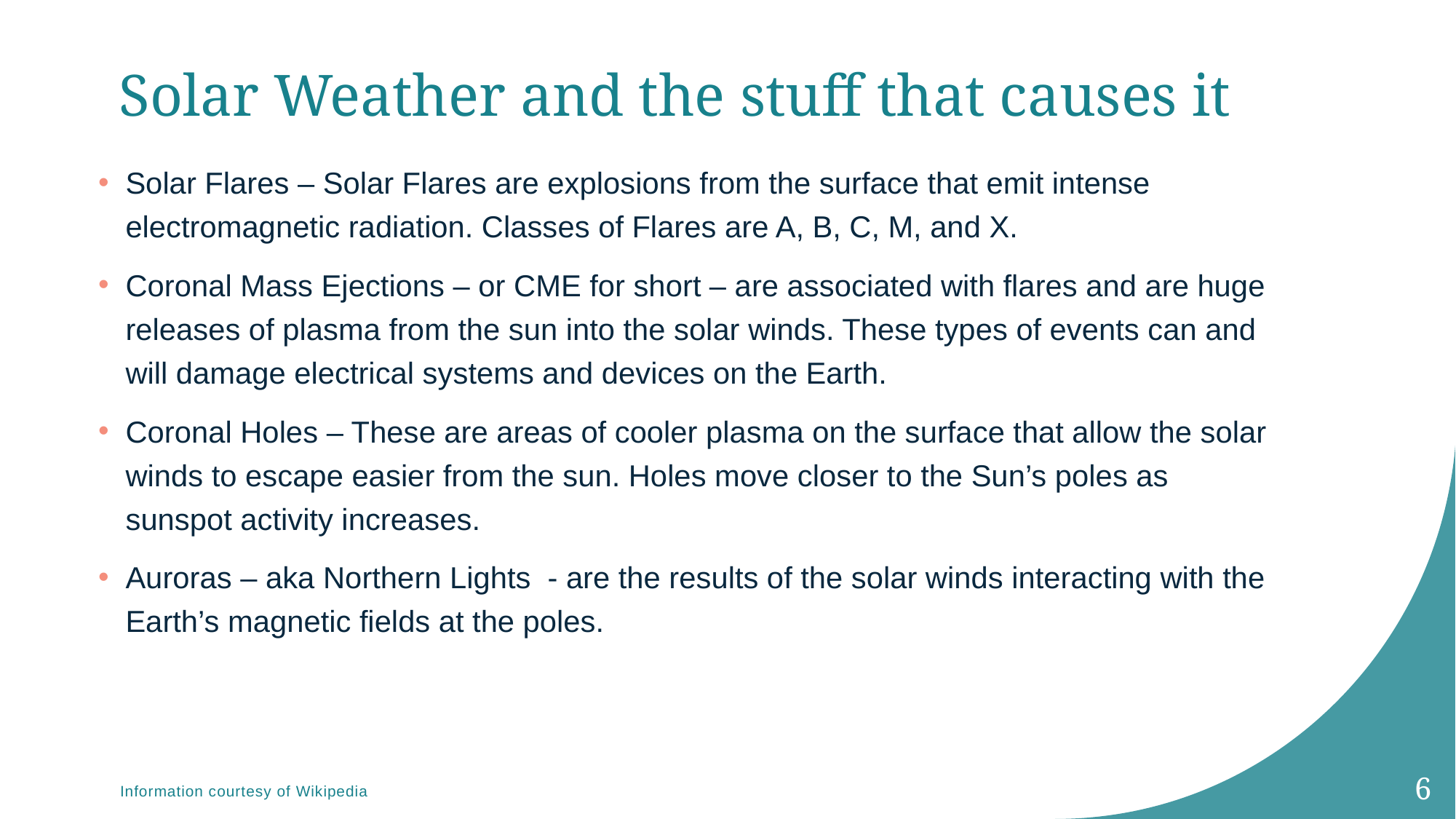

# Solar Weather and the stuff that causes it
Solar Flares – Solar Flares are explosions from the surface that emit intense electromagnetic radiation. Classes of Flares are A, B, C, M, and X.
Coronal Mass Ejections – or CME for short – are associated with flares and are huge releases of plasma from the sun into the solar winds. These types of events can and will damage electrical systems and devices on the Earth.
Coronal Holes – These are areas of cooler plasma on the surface that allow the solar winds to escape easier from the sun. Holes move closer to the Sun’s poles as sunspot activity increases.
Auroras – aka Northern Lights  - are the results of the solar winds interacting with the Earth’s magnetic fields at the poles.

6
Information courtesy of Wikipedia